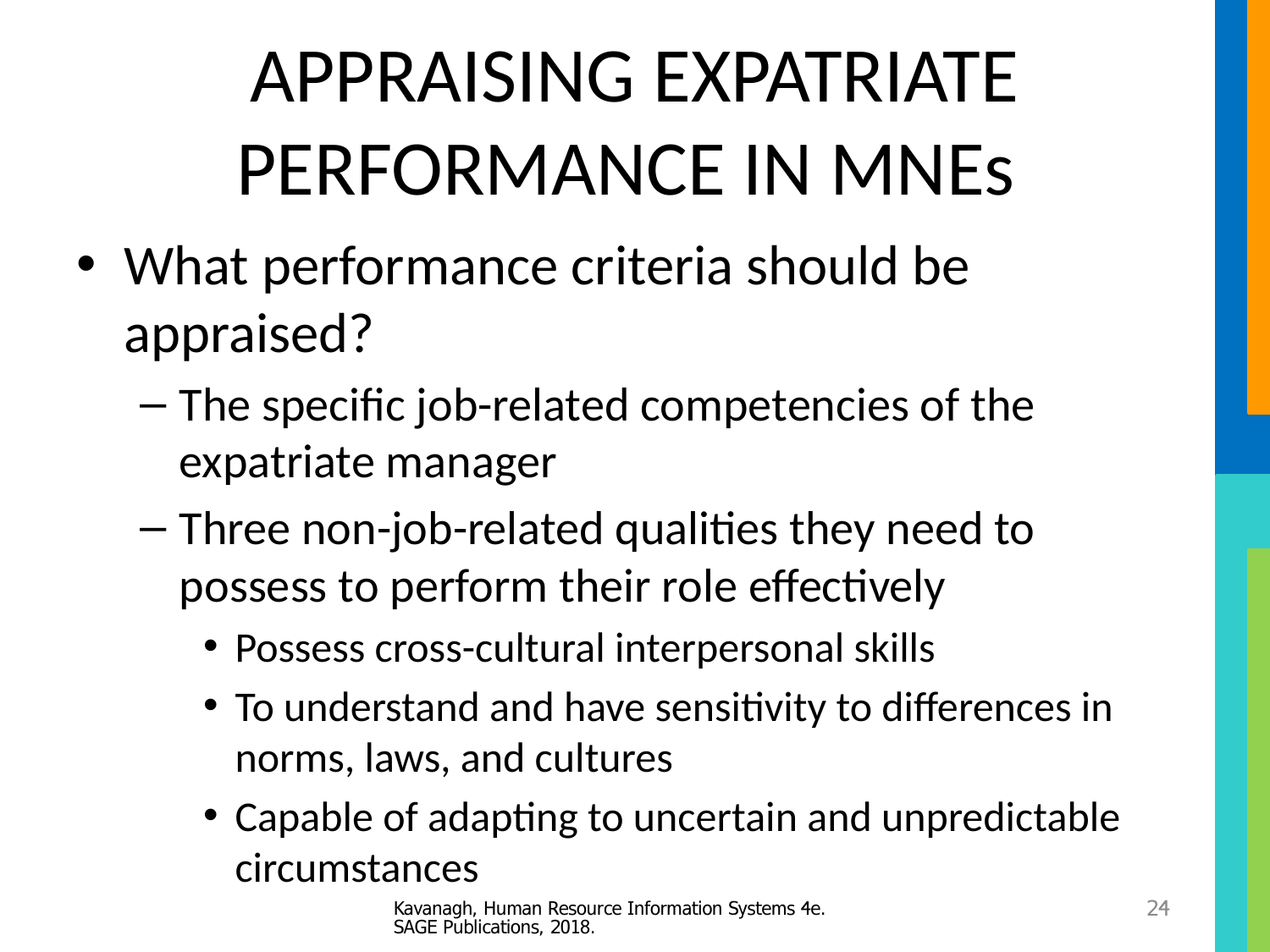

# APPRAISING EXPATRIATE PERFORMANCE IN MNEs
What performance criteria should be appraised?
The specific job-related competencies of the expatriate manager
Three non-job-related qualities they need to possess to perform their role effectively
Possess cross-cultural interpersonal skills
To understand and have sensitivity to differences in norms, laws, and cultures
Capable of adapting to uncertain and unpredictable circumstances
Kavanagh, Human Resource Information Systems 4e. SAGE Publications, 2018.
24